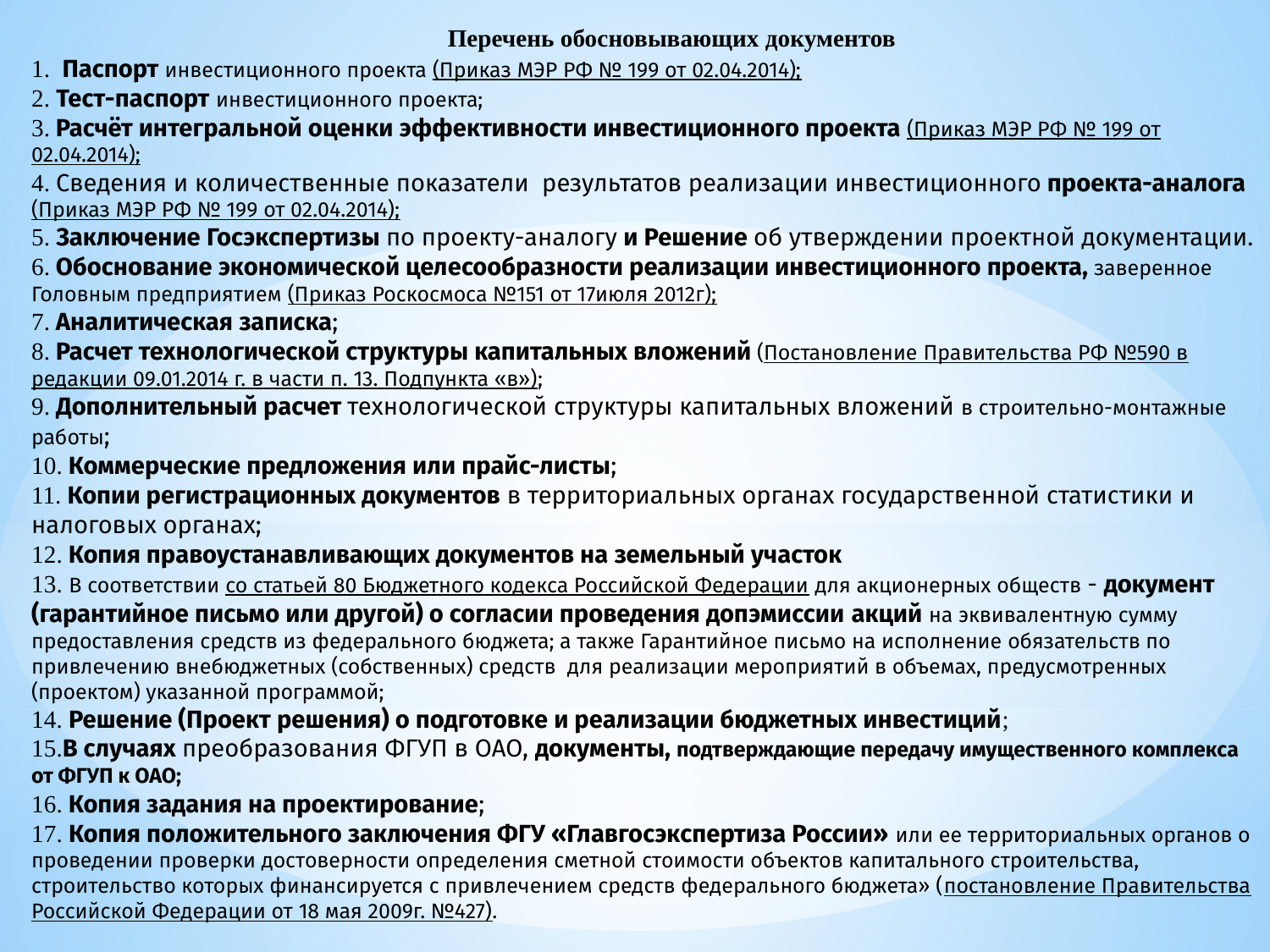

Перечень обосновывающих документов
1.  Паспорт инвестиционного проекта (Приказ МЭР РФ № 199 от 02.04.2014);
2. Тест-паспорт инвестиционного проекта;
3. Расчёт интегральной оценки эффективности инвестиционного проекта (Приказ МЭР РФ № 199 от 02.04.2014);
4. Сведения и количественные показатели  результатов реализации инвестиционного проекта-аналога (Приказ МЭР РФ № 199 от 02.04.2014);
5. Заключение Госэкспертизы по проекту-аналогу и Решение об утверждении проектной документации.
6. Обоснование экономической целесообразности реализации инвестиционного проекта, заверенное Головным предприятием (Приказ Роскосмоса №151 от 17июля 2012г);
7. Аналитическая записка;
8. Расчет технологической структуры капитальных вложений (Постановление Правительства РФ №590 в редакции 09.01.2014 г. в части п. 13. Подпункта «в»);
9. Дополнительный расчет технологической структуры капитальных вложений в строительно-монтажные работы;
10. Коммерческие предложения или прайс-листы;
11. Копии регистрационных документов в территориальных органах государственной статистики и налоговых органах;
12. Копия правоустанавливающих документов на земельный участок
13. В соответствии со статьей 80 Бюджетного кодекса Российской Федерации для акционерных обществ - документ (гарантийное письмо или другой) о согласии проведения допэмиссии акций на эквивалентную сумму предоставления средств из федерального бюджета; а также Гарантийное письмо на исполнение обязательств по привлечению внебюджетных (собственных) средств  для реализации мероприятий в объемах, предусмотренных (проектом) указанной программой;
14. Решение (Проект решения) о подготовке и реализации бюджетных инвестиций;
15.В случаях преобразования ФГУП в ОАО, документы, подтверждающие передачу имущественного комплекса от ФГУП к ОАО;
16. Копия задания на проектирование;
17. Копия положительного заключения ФГУ «Главгосэкспертиза России» или ее территориальных органов о проведении проверки достоверности определения сметной стоимости объектов капитального строительства, строительство которых финансируется с привлечением средств федерального бюджета» (постановление Правительства Российской Федерации от 18 мая 2009г. №427).